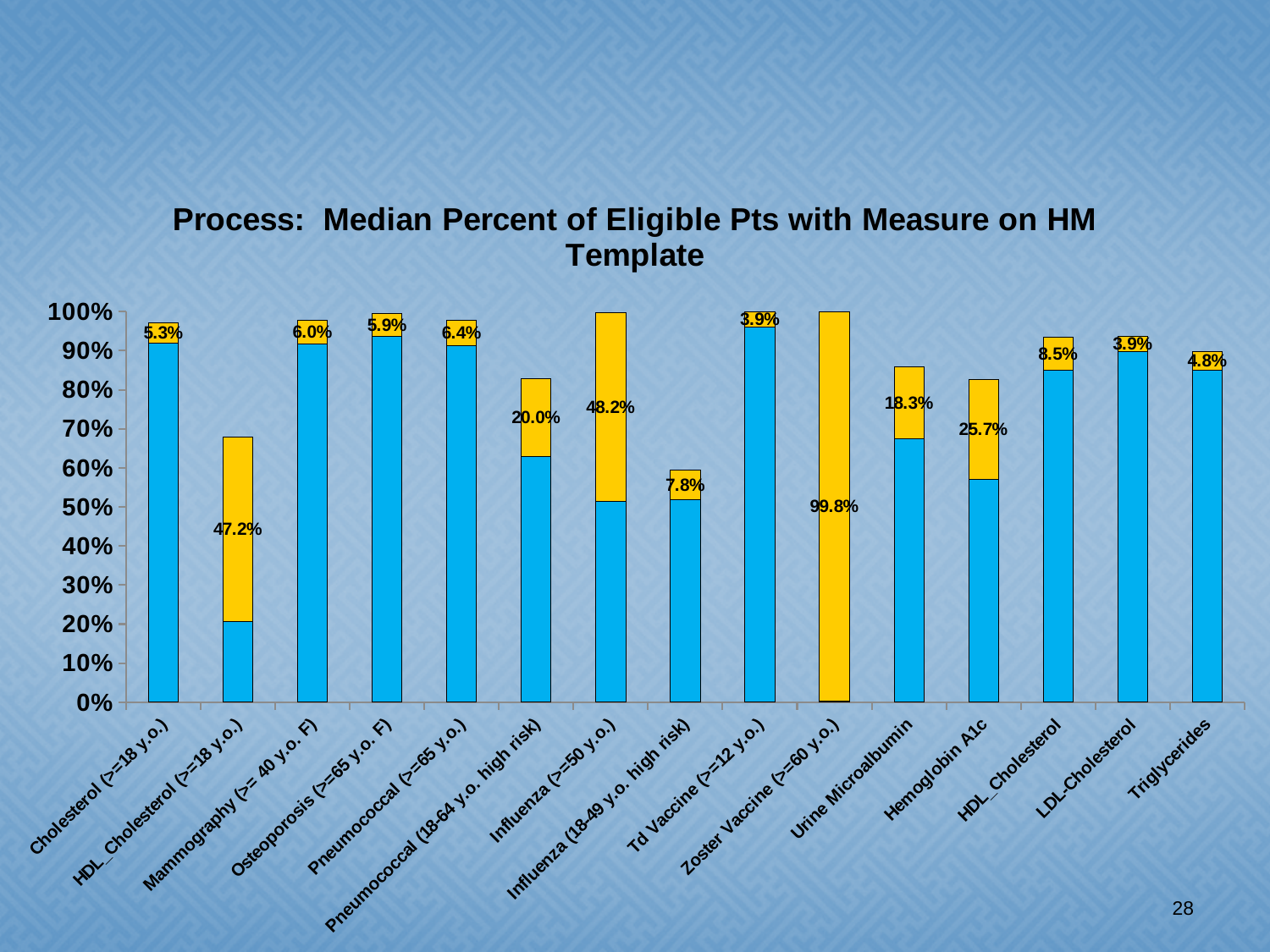

### Chart: Process:  Median Percent of Eligible Pts with Measure on HM Template

| Category |  |  |
|---|---|---|
| Cholesterol (>=18 y.o.) | 0.9189042079 | 0.0526390432999999 |
| HDL_Cholesterol (>=18 y.o.) | 0.20627865865 | 0.472016769800003 |
| Mammography (>= 40 y.o. F) | 0.917238501249999 | 0.0599747660500003 |
| Osteoporosis (>=65 y.o. F) | 0.936908720550001 | 0.0586718621499998 |
| Pneumococcal (>=65 y.o.) | 0.913071496400004 | 0.0643279753000004 |
| Pneumococcal (18-64 y.o. high risk) | 0.629609279600006 | 0.199504532450001 |
| Influenza (>=50 y.o.) | 0.514705547350001 | 0.4821451315 |
| Influenza (18-49 y.o. high risk) | 0.517518939399999 | 0.0775695176 |
| Td Vaccine (>=12 y.o.) | 0.961088732000003 | 0.0385319005000002 |
| Zoster Vaccine (>=60 y.o.) | 0.00168327565000001 | 0.998316724349996 |
| Urine Microalbumin | 0.67506152585 | 0.183068415850001 |
| Hemoglobin A1c | 0.57040810175 | 0.25660307655 |
| HDL_Cholesterol | 0.850440935150001 | 0.0845668717000009 |
| LDL-Cholesterol | 0.897026251050002 | 0.03936812165 |
| Triglycerides | 0.850440935150001 | 0.0476738102500001 |
28